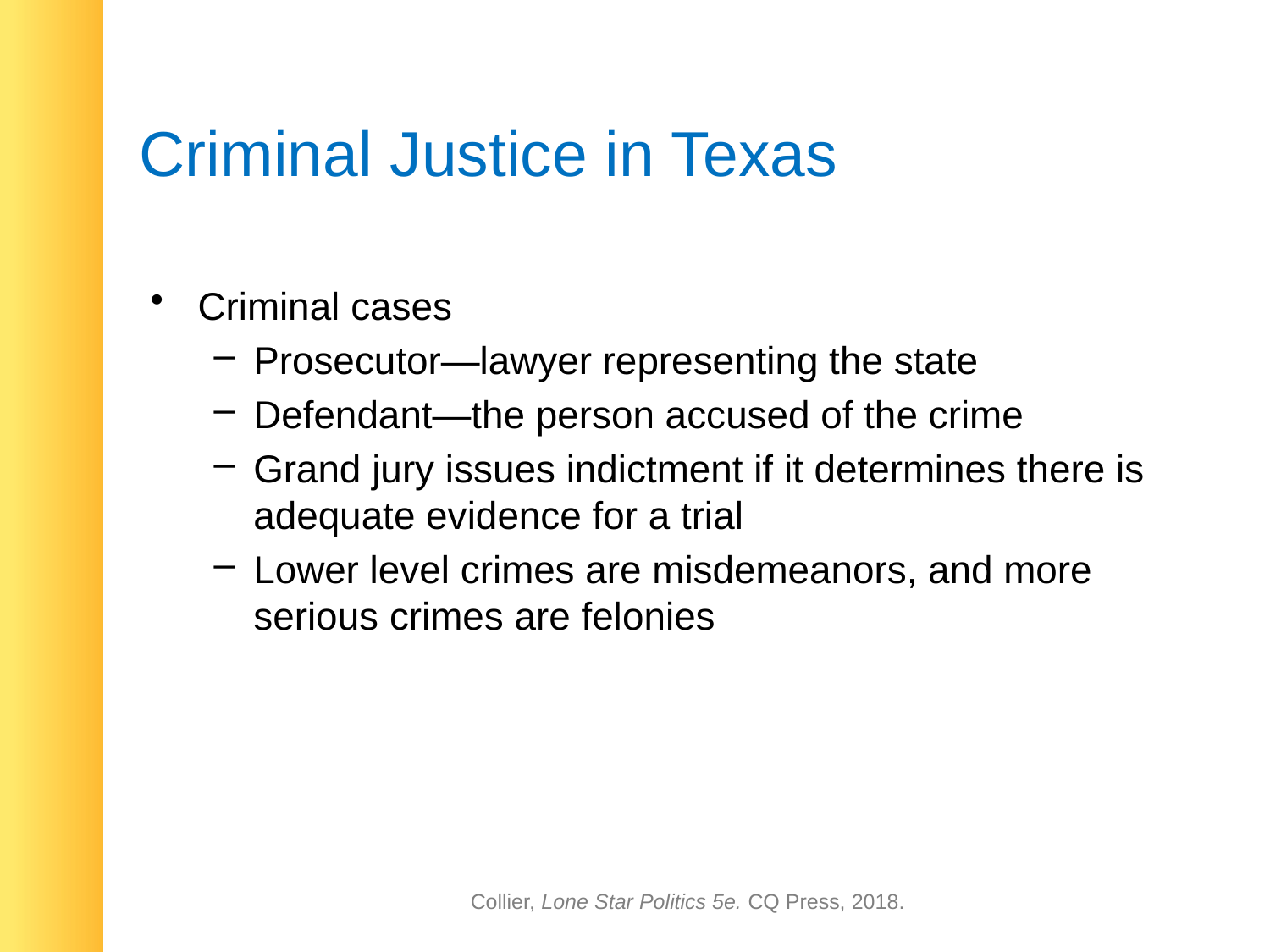

# Criminal Justice in Texas
Criminal cases
Prosecutor—lawyer representing the state
Defendant—the person accused of the crime
Grand jury issues indictment if it determines there is adequate evidence for a trial
Lower level crimes are misdemeanors, and more serious crimes are felonies
Collier, Lone Star Politics 5e. CQ Press, 2018.